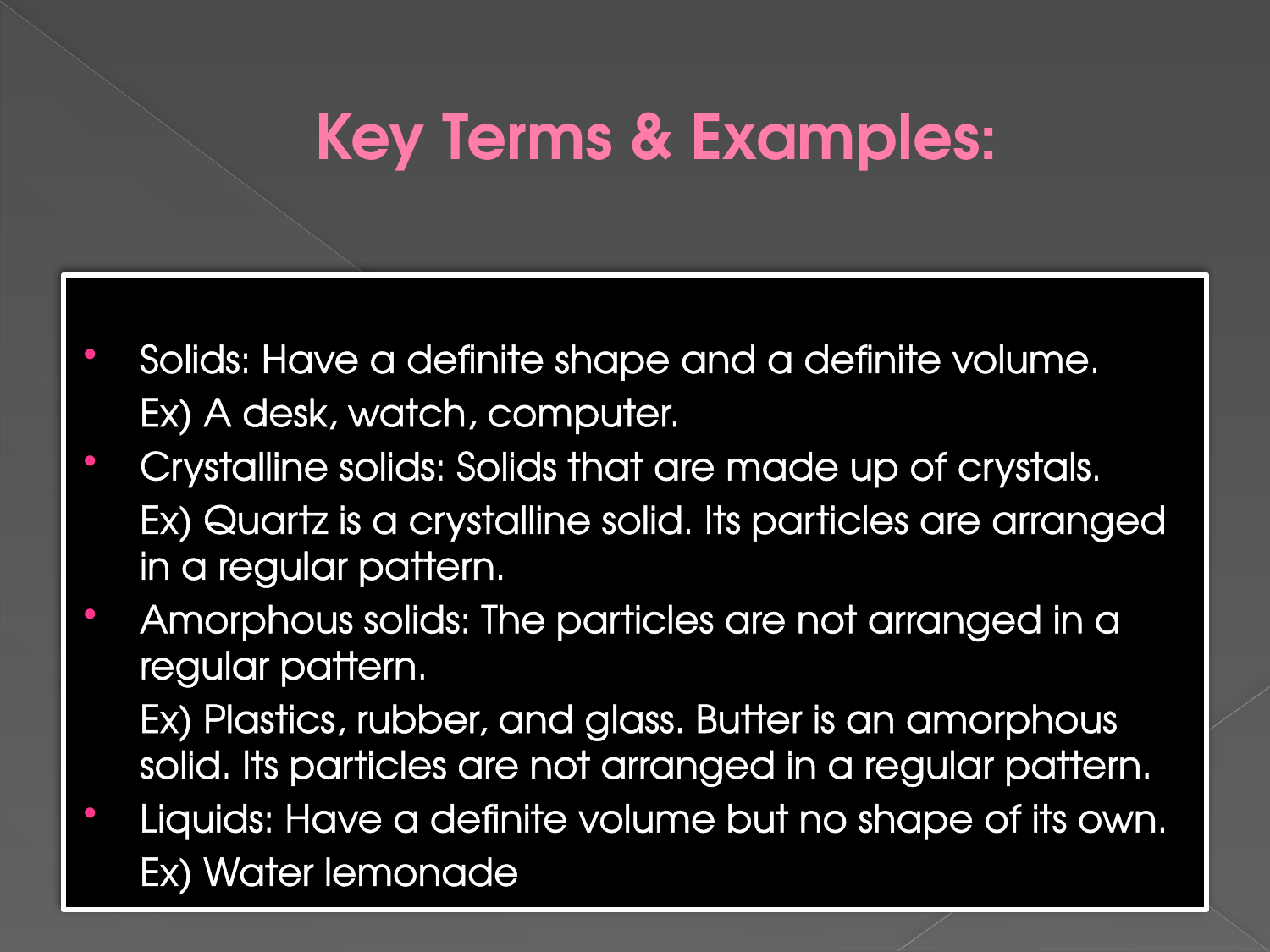

# Key Terms & Examples:

Solids: Have a definite shape and a definite volume.
	Ex) A desk, watch, computer.
Crystalline solids: Solids that are made up of crystals.
	Ex) Quartz is a crystalline solid. Its particles are arranged in a regular pattern.
Amorphous solids: The particles are not arranged in a regular pattern.
 	Ex) Plastics, rubber, and glass. Butter is an amorphous solid. Its particles are not arranged in a regular pattern.
Liquids: Have a definite volume but no shape of its own.
	Ex) Water lemonade